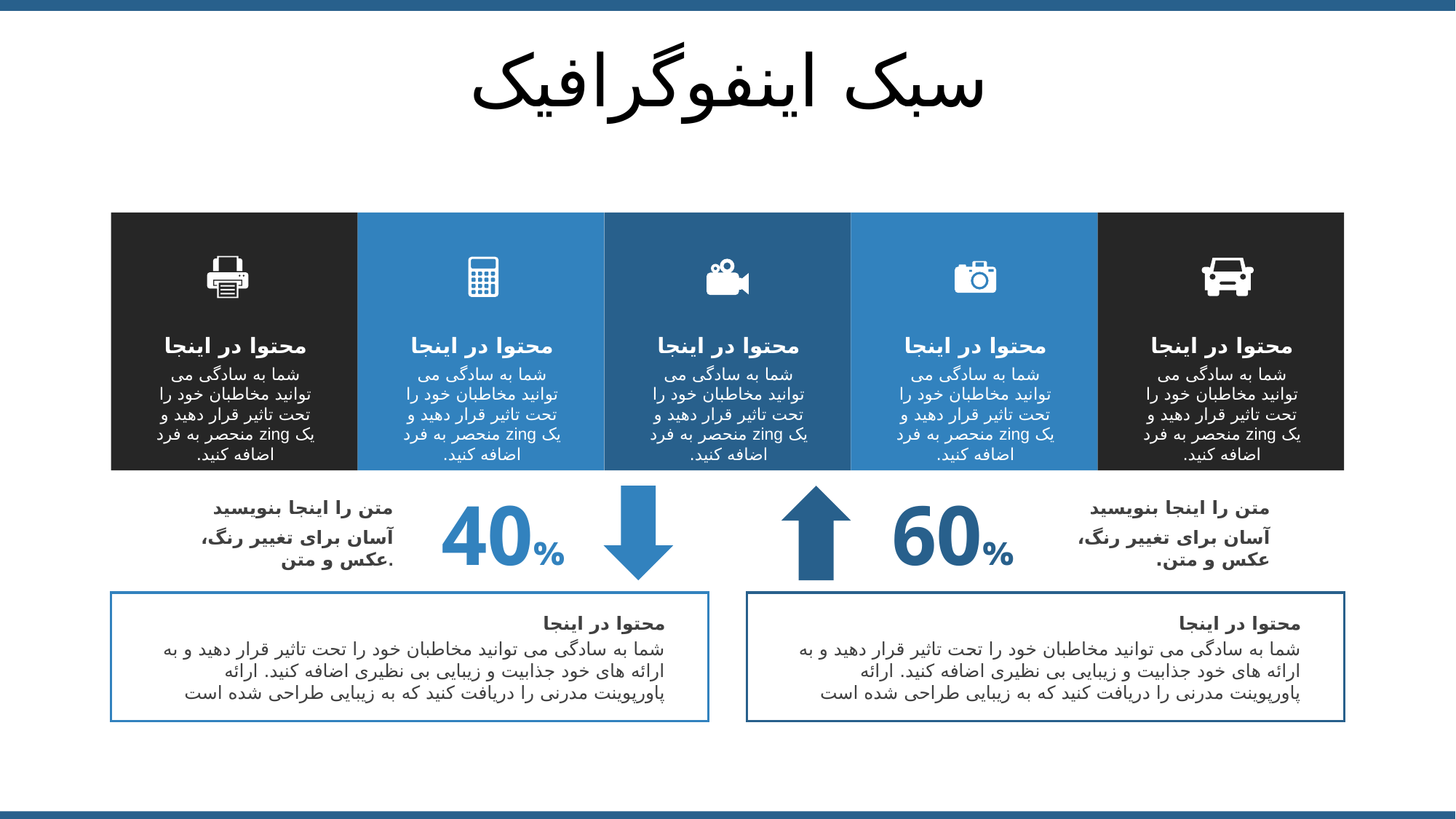

سبک اینفوگرافیک

محتوا در اینجا
شما به سادگی می توانید مخاطبان خود را تحت تاثیر قرار دهید و یک zing منحصر به فرد اضافه کنید.
محتوا در اینجا
شما به سادگی می توانید مخاطبان خود را تحت تاثیر قرار دهید و یک zing منحصر به فرد اضافه کنید.
محتوا در اینجا
شما به سادگی می توانید مخاطبان خود را تحت تاثیر قرار دهید و یک zing منحصر به فرد اضافه کنید.
محتوا در اینجا
شما به سادگی می توانید مخاطبان خود را تحت تاثیر قرار دهید و یک zing منحصر به فرد اضافه کنید.
محتوا در اینجا
شما به سادگی می توانید مخاطبان خود را تحت تاثیر قرار دهید و یک zing منحصر به فرد اضافه کنید.
40%
60%

متن را اینجا بنویسید
آسان برای تغییر رنگ، عکس و متن.
متن را اینجا بنویسید
آسان برای تغییر رنگ، عکس و متن.

محتوا در اینجا
شما به سادگی می توانید مخاطبان خود را تحت تاثیر قرار دهید و به ارائه های خود جذابیت و زیبایی بی نظیری اضافه کنید. ارائه پاورپوینت مدرنی را دریافت کنید که به زیبایی طراحی شده است
محتوا در اینجا
شما به سادگی می توانید مخاطبان خود را تحت تاثیر قرار دهید و به ارائه های خود جذابیت و زیبایی بی نظیری اضافه کنید. ارائه پاورپوینت مدرنی را دریافت کنید که به زیبایی طراحی شده است